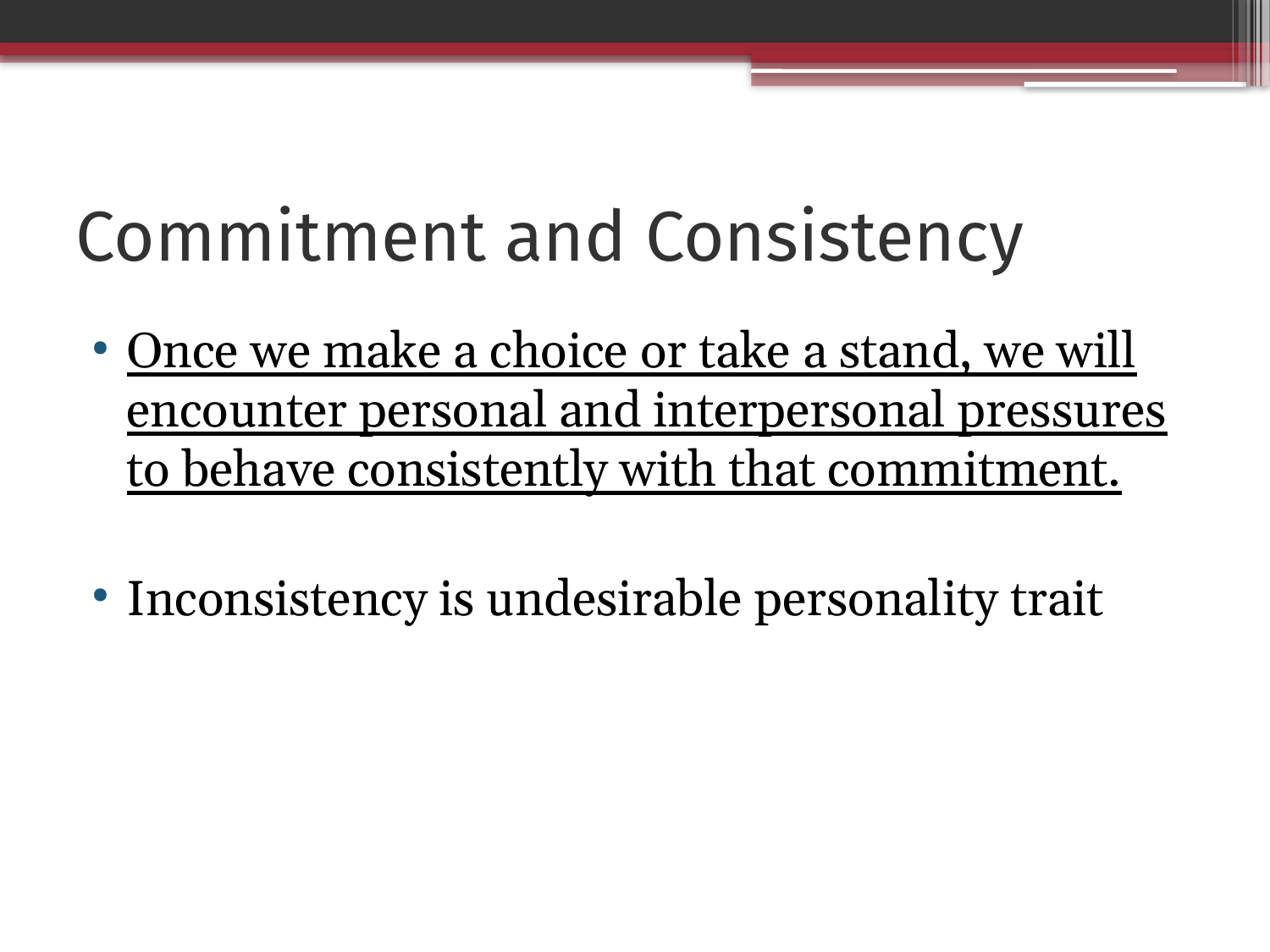

# Commitment and Consistency
Once we make a choice or take a stand, we will encounter personal and interpersonal pressures to behave consistently with that commitment.

Inconsistency is undesirable personality trait